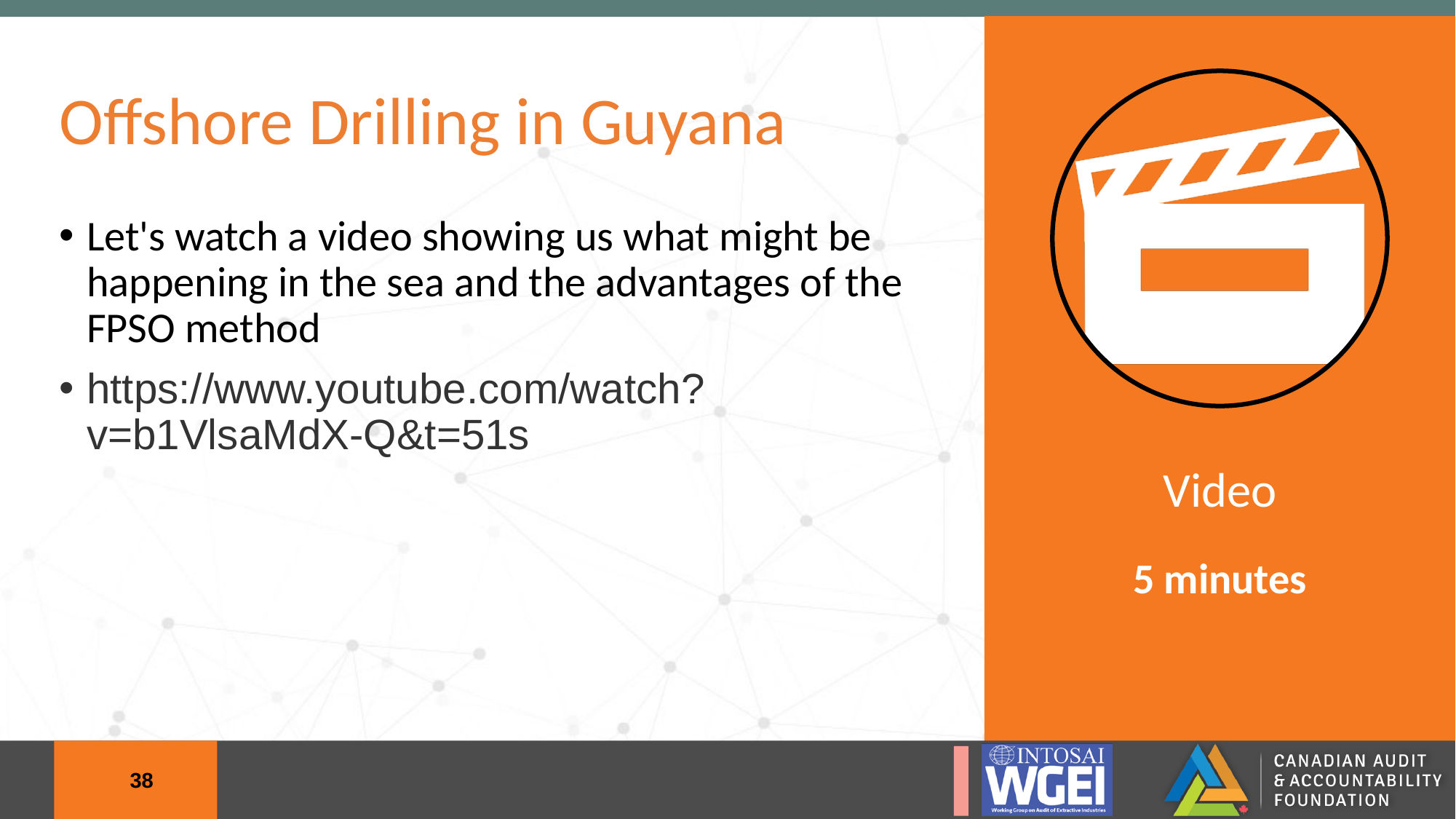

# Offshore Drilling in Guyana
Let's watch a video showing us what might be happening in the sea and the advantages of the FPSO method
https://www.youtube.com/watch?v=b1VlsaMdX-Q&t=51s

5 minutes